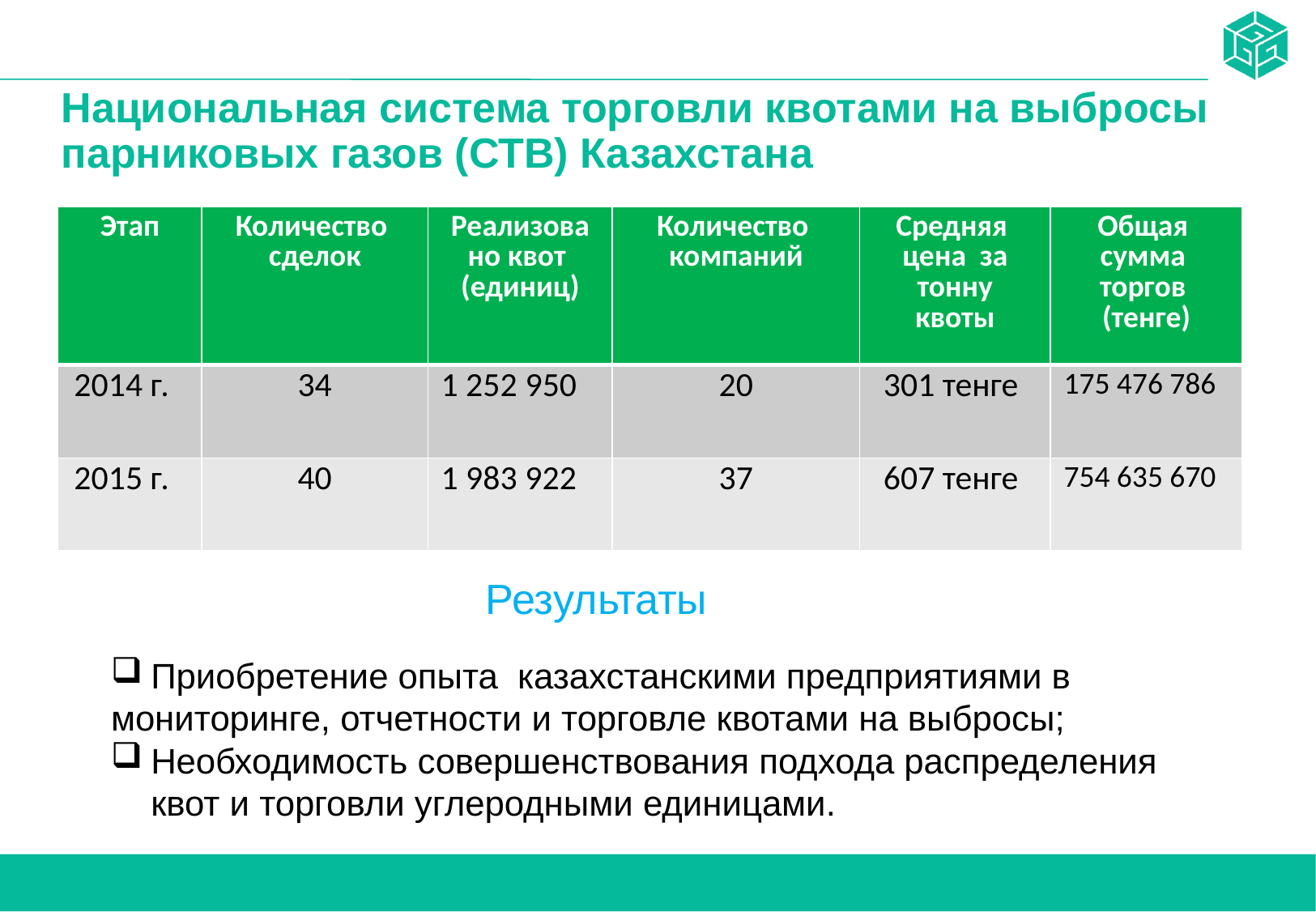

# Национальная система торговли квотами на выбросы парниковых газов (СТВ) Казахстана
| Этап | Количество сделок | Реализовано квот (единиц) | Количество компаний | Средняя цена за тонну квоты | Общая сумма торгов (тенге) |
| --- | --- | --- | --- | --- | --- |
| 2014 г. | 34 | 1 252 950 | 20 | 301 тенге | 175 476 786 |
| 2015 г. | 40 | 1 983 922 | 37 | 607 тенге | 754 635 670 |
Результаты
Приобретение опыта  казахстанскими предприятиями в
мониторинге, отчетности и торговле квотами на выбросы;
Необходимость совершенствования подхода распределения квот и торговли углеродными единицами.